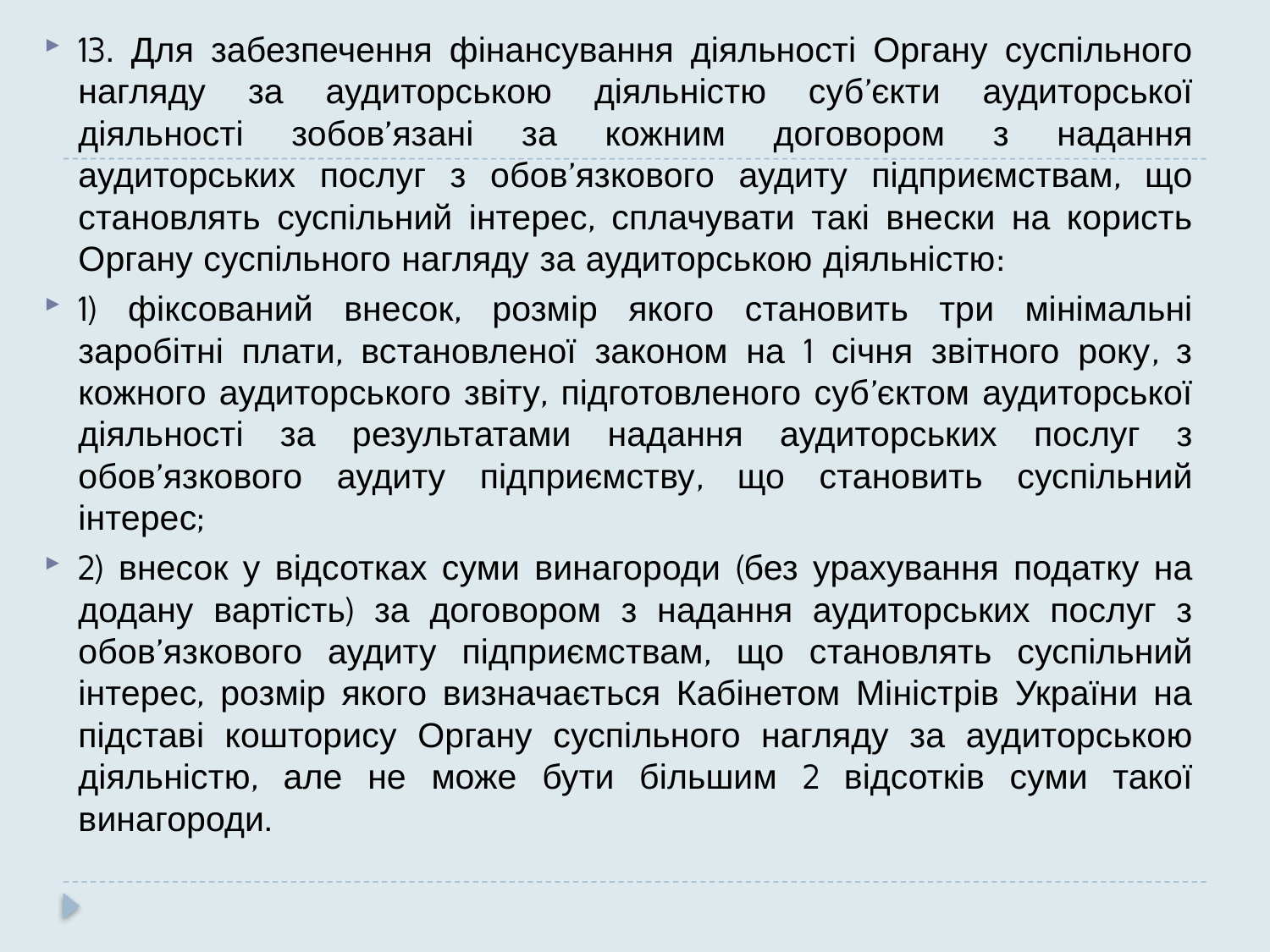

13. Для забезпечення фінансування діяльності Органу суспільного нагляду за аудиторською діяльністю суб’єкти аудиторської діяльності зобов’язані за кожним договором з надання аудиторських послуг з обов’язкового аудиту підприємствам, що становлять суспільний інтерес, сплачувати такі внески на користь Органу суспільного нагляду за аудиторською діяльністю:
1) фіксований внесок, розмір якого становить три мінімальні заробітні плати, встановленої законом на 1 січня звітного року, з кожного аудиторського звіту, підготовленого суб’єктом аудиторської діяльності за результатами надання аудиторських послуг з обов’язкового аудиту підприємству, що становить суспільний інтерес;
2) внесок у відсотках суми винагороди (без урахування податку на додану вартість) за договором з надання аудиторських послуг з обов’язкового аудиту підприємствам, що становлять суспільний інтерес, розмір якого визначається Кабінетом Міністрів України на підставі кошторису Органу суспільного нагляду за аудиторською діяльністю, але не може бути більшим 2 відсотків суми такої винагороди.